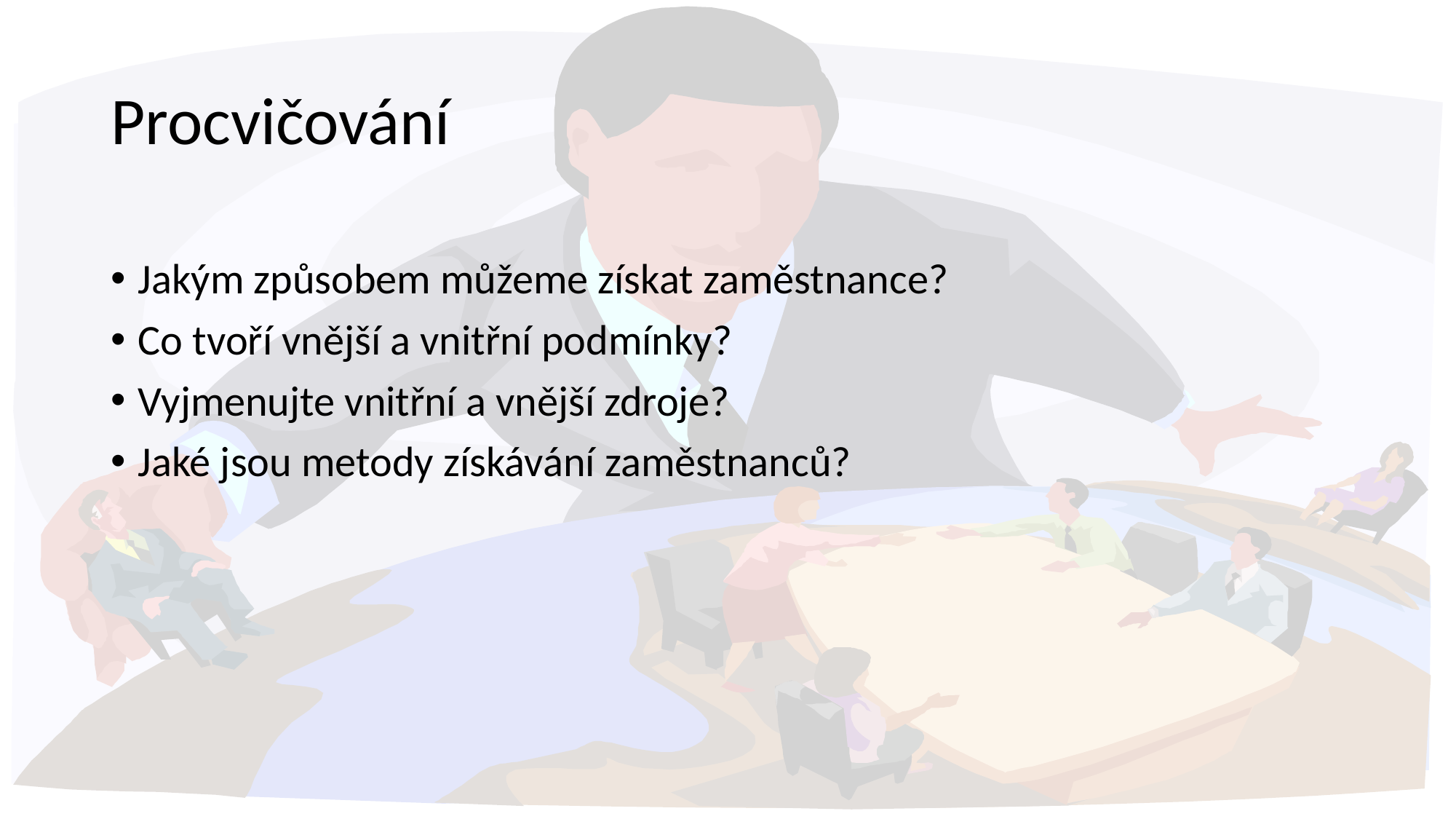

# Procvičování
Jakým způsobem můžeme získat zaměstnance?
Co tvoří vnější a vnitřní podmínky?
Vyjmenujte vnitřní a vnější zdroje?
Jaké jsou metody získávání zaměstnanců?